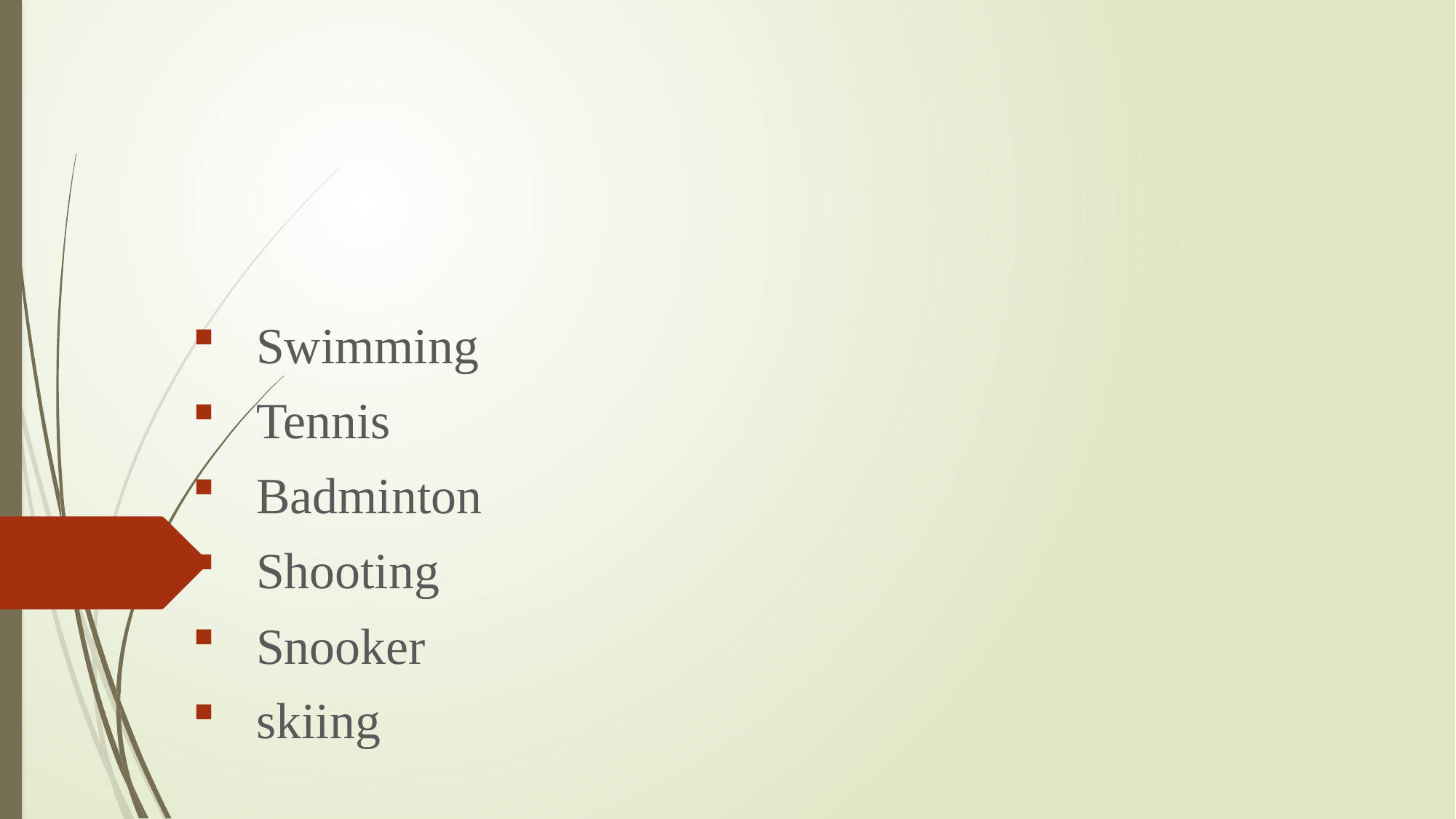

#
Swimming
Tennis
Badminton
Shooting
Snooker
skiing